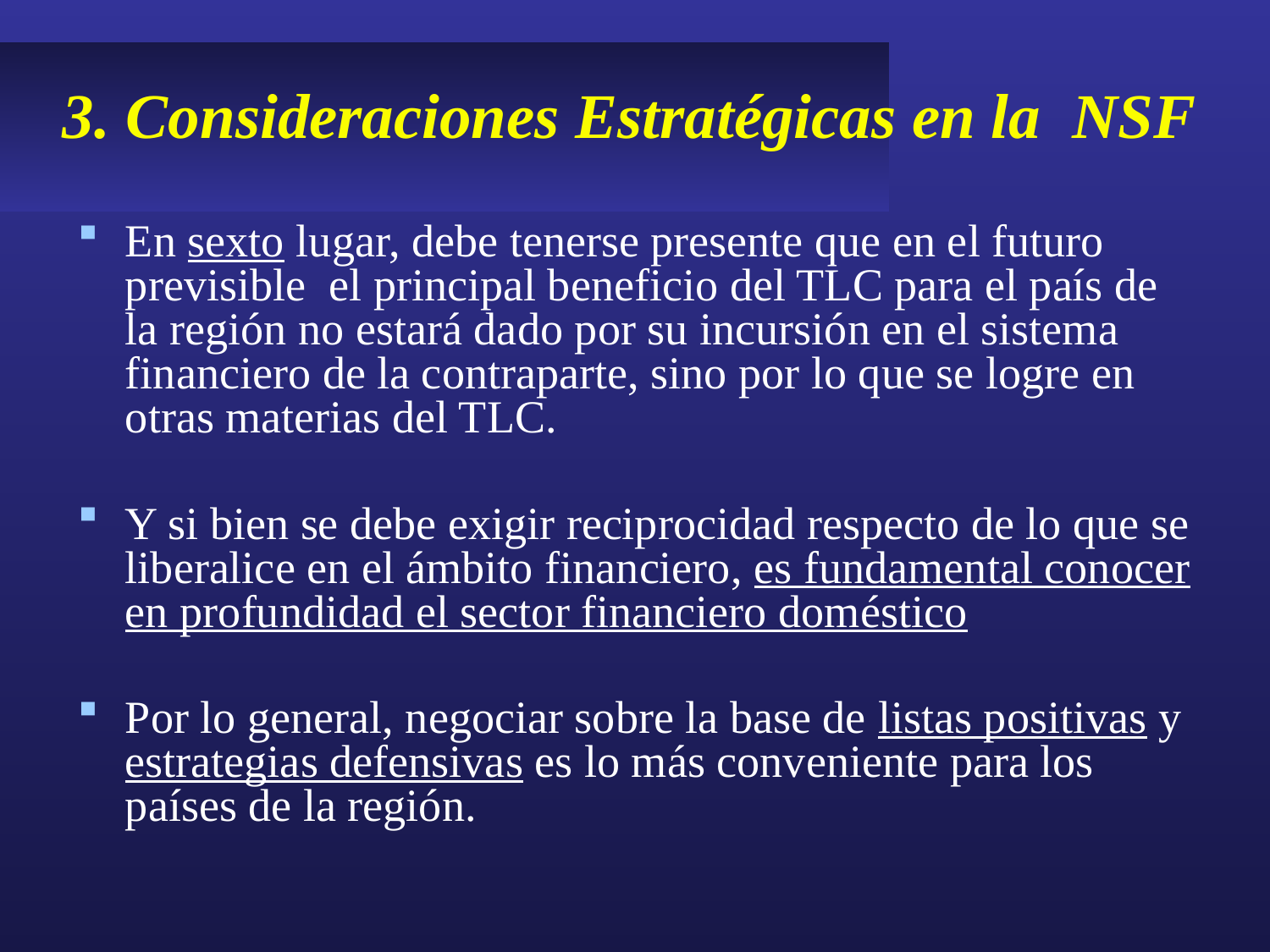

# 3. Consideraciones Estratégicas en la  NSF

En sexto lugar, debe tenerse presente que en el futuro previsible  el principal beneficio del TLC para el país de la región no estará dado por su incursión en el sistema financiero de la contraparte, sino por lo que se logre en otras materias del TLC.

Y si bien se debe exigir reciprocidad respecto de lo que se liberalice en el ámbito financiero, es fundamental conocer en profundidad el sector financiero doméstico

Por lo general, negociar sobre la base de listas positivas y estrategias defensivas es lo más conveniente para los países de la región.